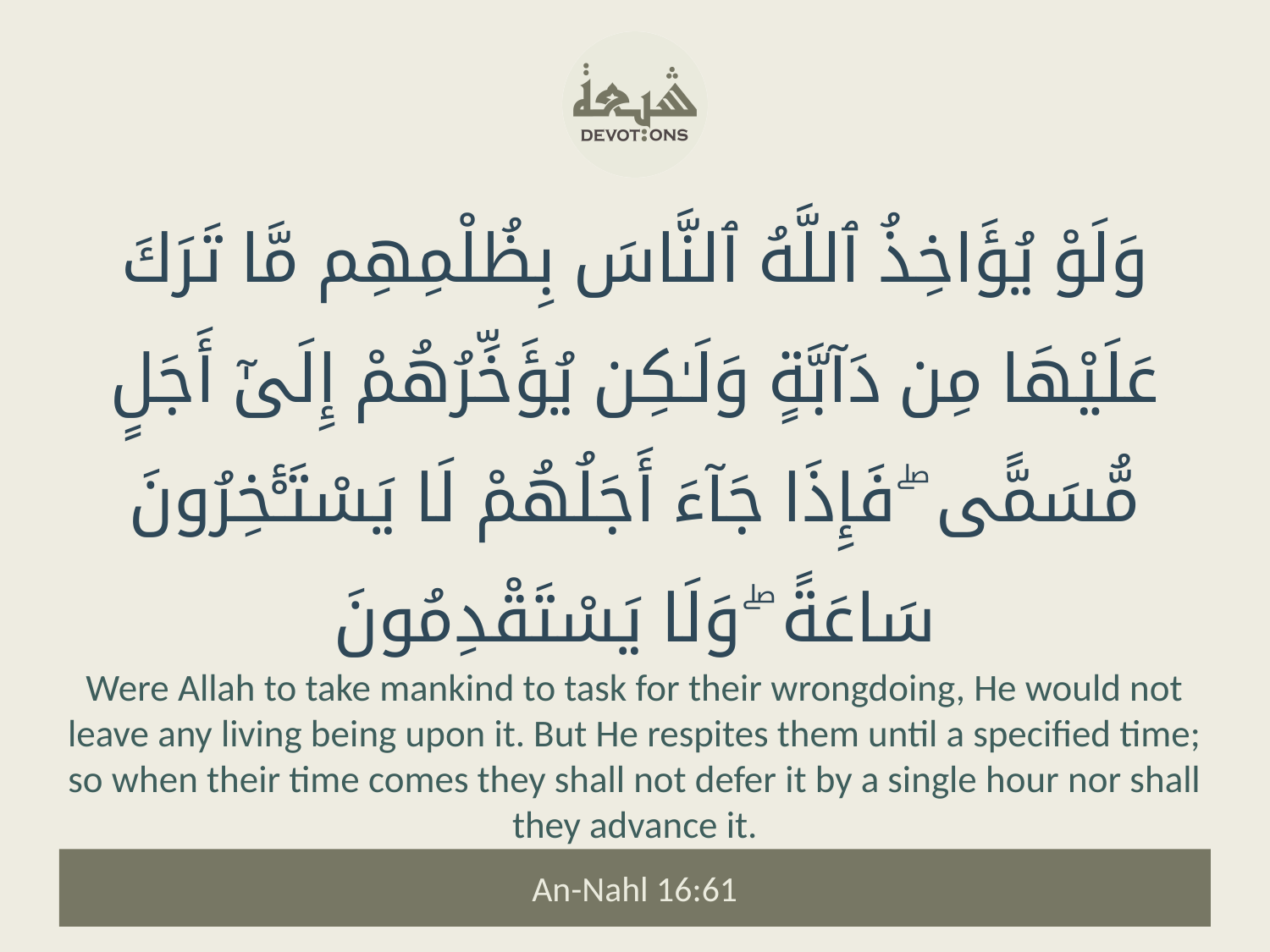

وَلَوْ يُؤَاخِذُ ٱللَّهُ ٱلنَّاسَ بِظُلْمِهِم مَّا تَرَكَ عَلَيْهَا مِن دَآبَّةٍ وَلَـٰكِن يُؤَخِّرُهُمْ إِلَىٰٓ أَجَلٍ مُّسَمًّى ۖ فَإِذَا جَآءَ أَجَلُهُمْ لَا يَسْتَـْٔخِرُونَ سَاعَةً ۖ وَلَا يَسْتَقْدِمُونَ
Were Allah to take mankind to task for their wrongdoing, He would not leave any living being upon it. But He respites them until a specified time; so when their time comes they shall not defer it by a single hour nor shall they advance it.
An-Nahl 16:61